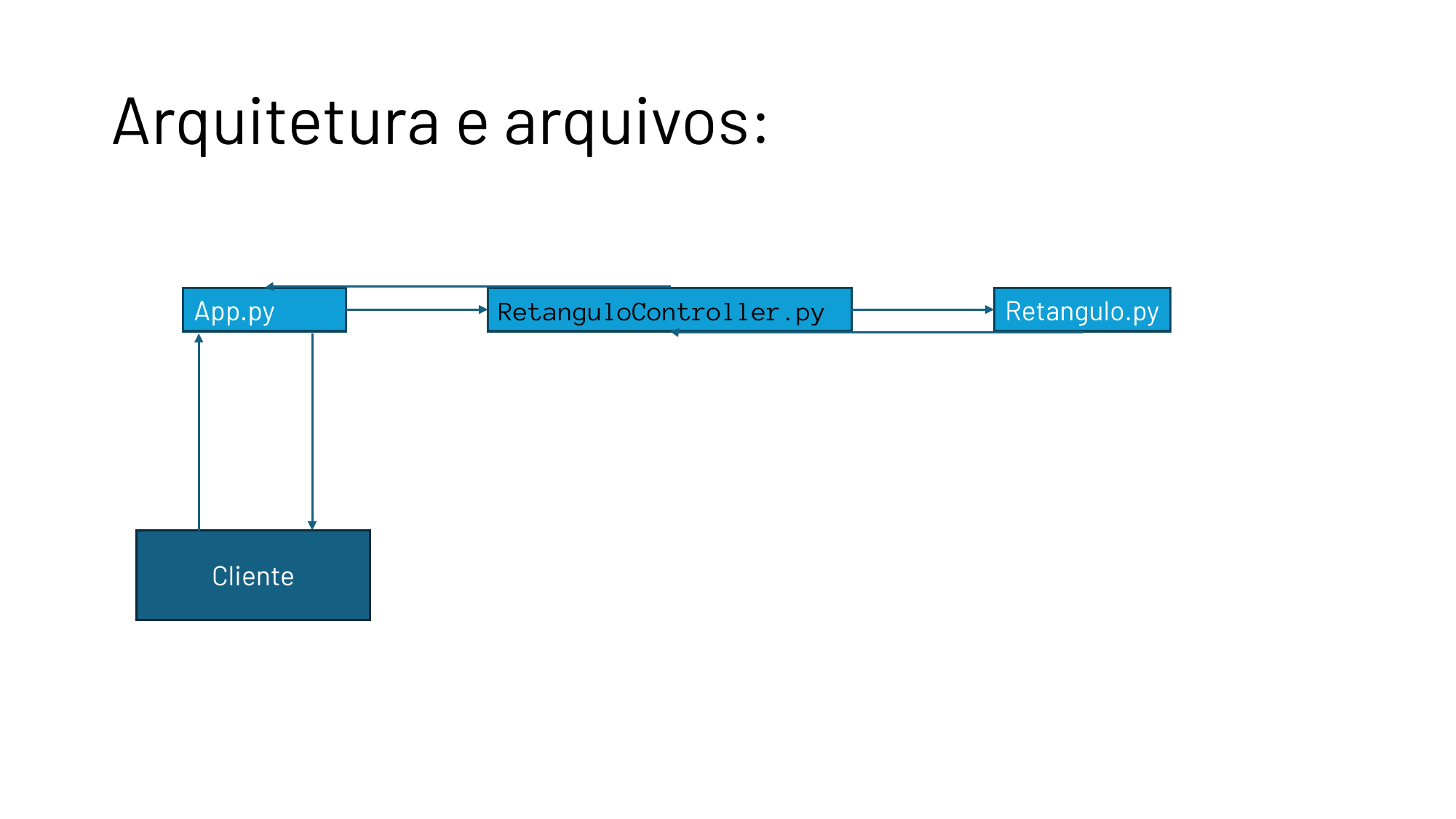

# Arquitetura e arquivos:
App.py
RetanguloController.py
Retangulo.py
Cliente